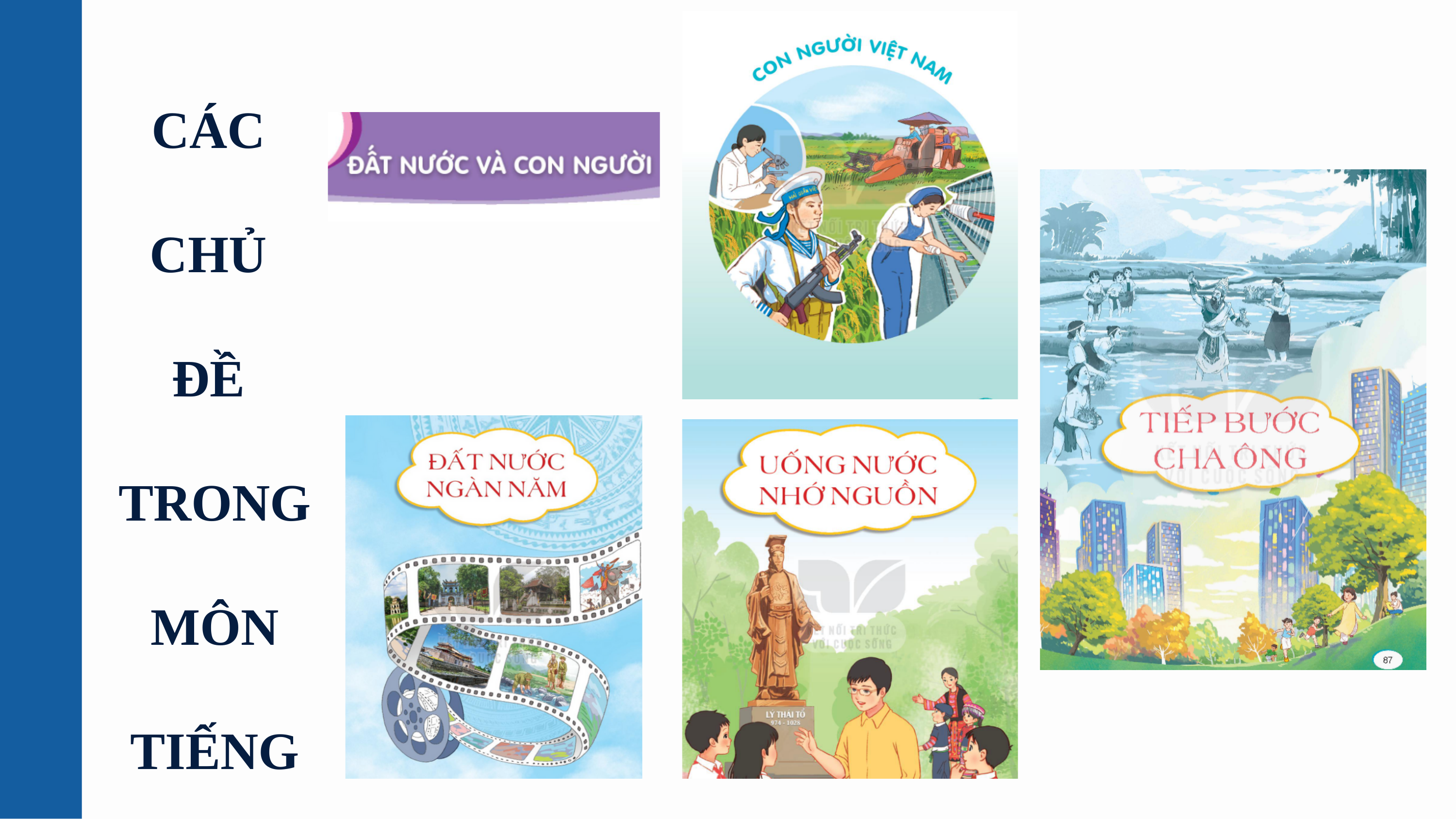

CÁC
CHỦ
ĐỀ
TRONG
MÔN
TIẾNG
VIỆT